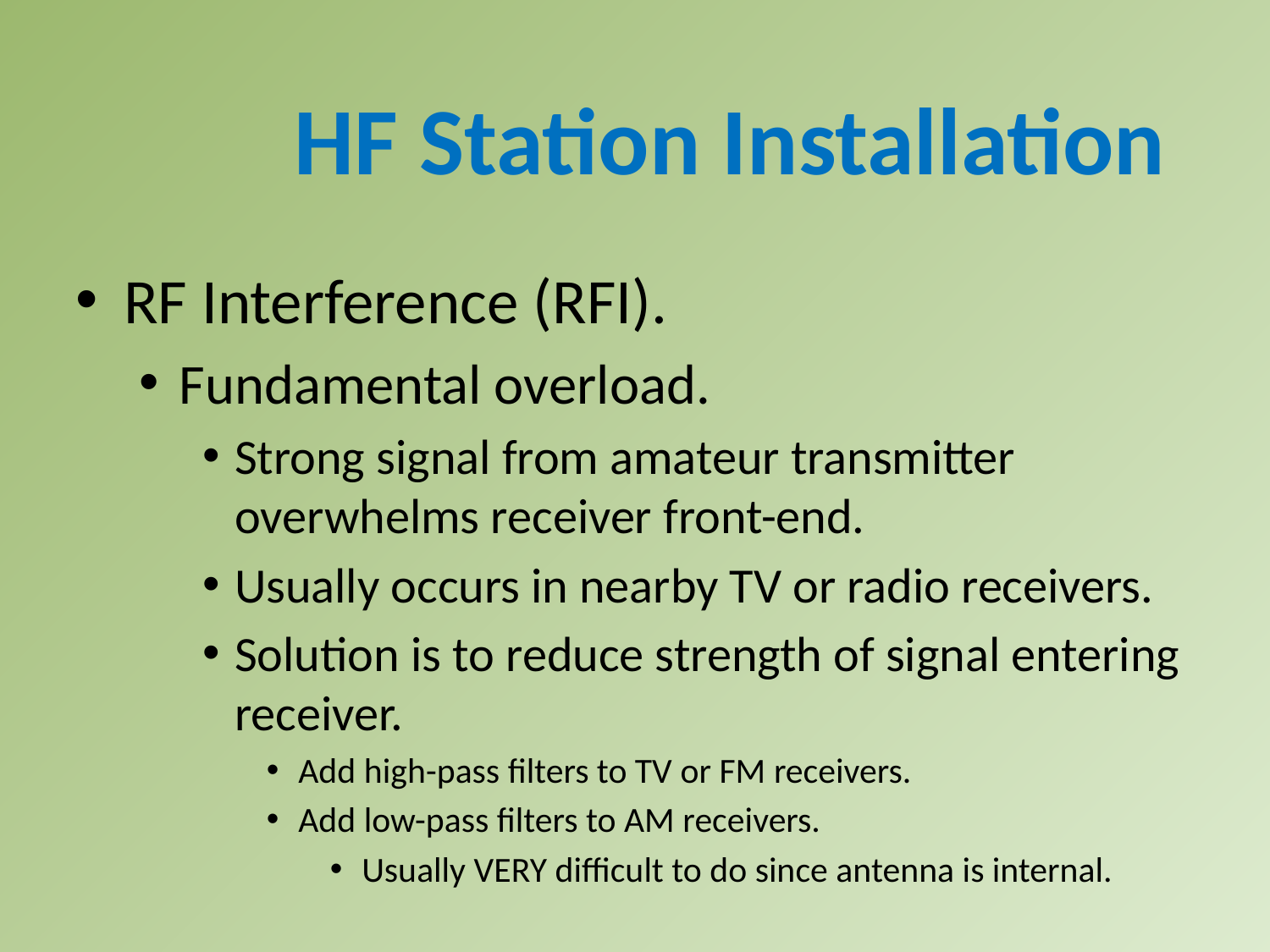

HF Station Installation
RF Interference (RFI).
Fundamental overload.
Strong signal from amateur transmitter overwhelms receiver front-end.
Usually occurs in nearby TV or radio receivers.
Solution is to reduce strength of signal entering receiver.
Add high-pass filters to TV or FM receivers.
Add low-pass filters to AM receivers.
Usually VERY difficult to do since antenna is internal.